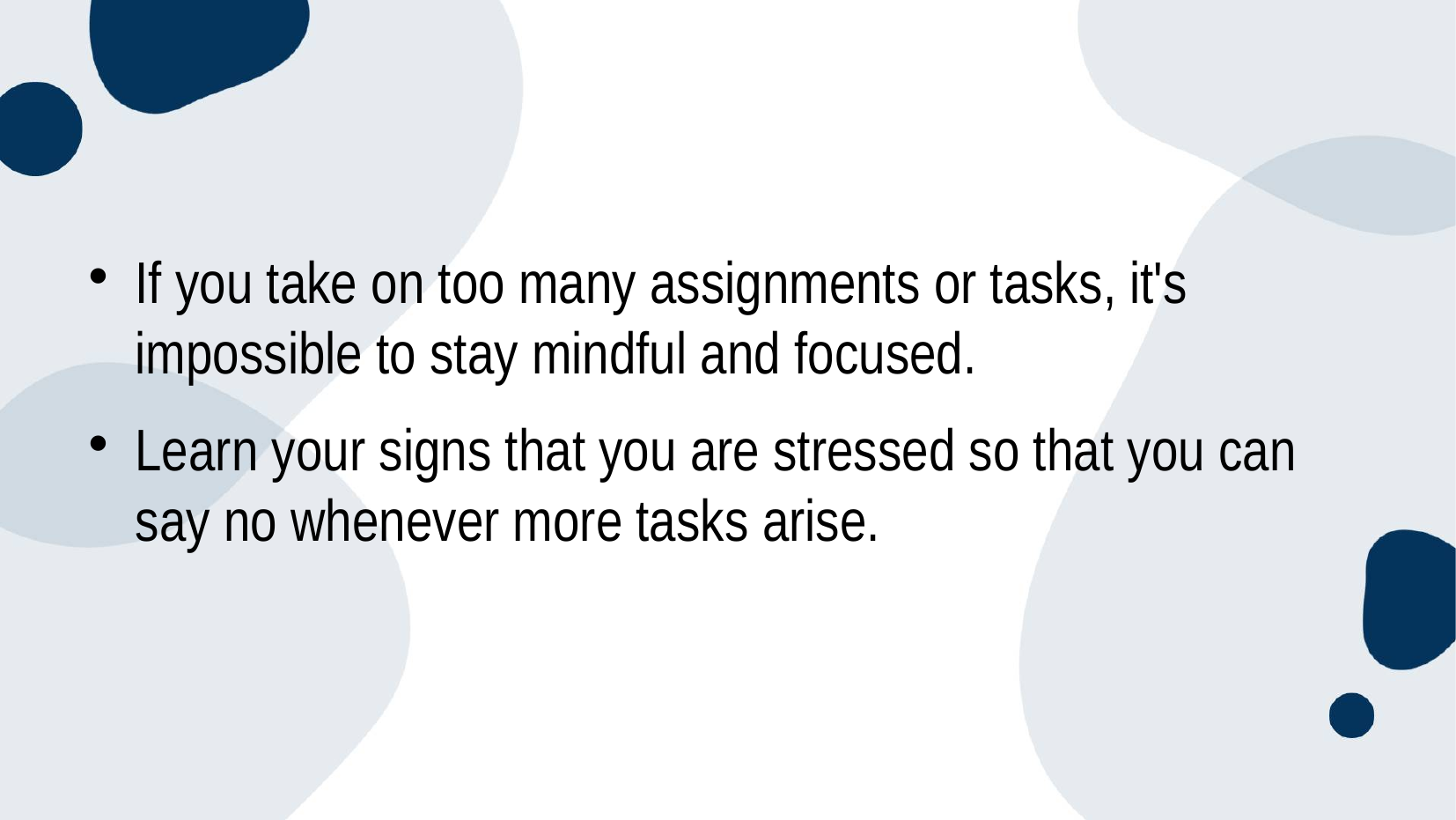

If you take on too many assignments or tasks, it's impossible to stay mindful and focused.
Learn your signs that you are stressed so that you can say no whenever more tasks arise.